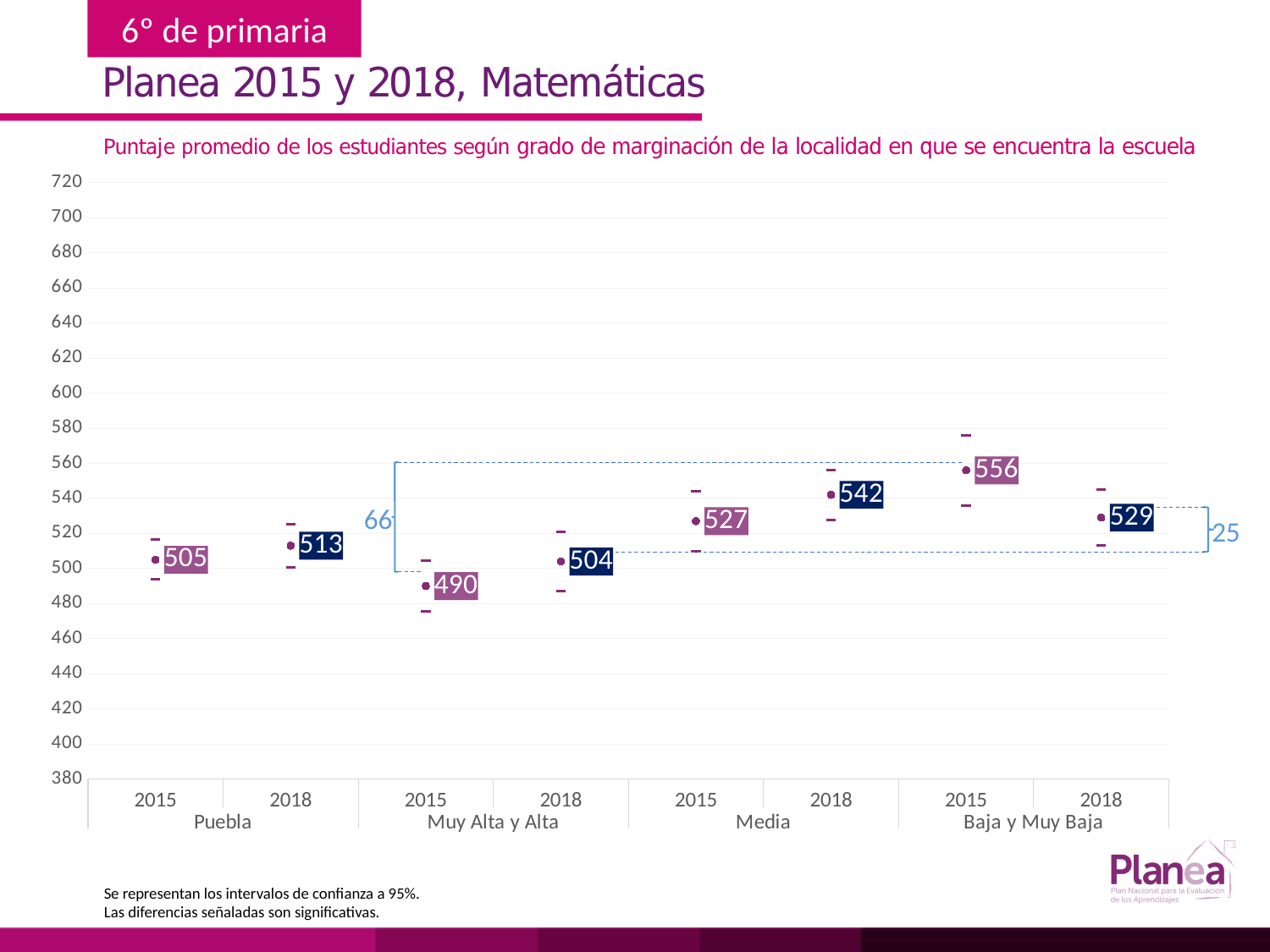

Planea 2015 y 2018, Matemáticas

Puntaje promedio de los estudiantes según grado de marginación de la localidad en que se encuentra la escuela

### Chart

| Category |  |  |  |
|---|---|---|---|
| 2015 | 493.657 | 516.343 | 505.0 |
| 2018 | 500.662 | 525.338 | 513.0 |
| 2015 | 475.672 | 504.328 | 490.0 |
| 2018 | 487.284 | 520.716 | 504.0 |
| 2015 | 509.886 | 544.114 | 527.0 |
| 2018 | 527.672 | 556.328 | 542.0 |
| 2015 | 535.901 | 576.099 | 556.0 |
| 2018 | 513.08 | 544.92 | 529.0 |
66

25
Se representan los intervalos de confianza a 95%.
Las diferencias señaladas son significativas.